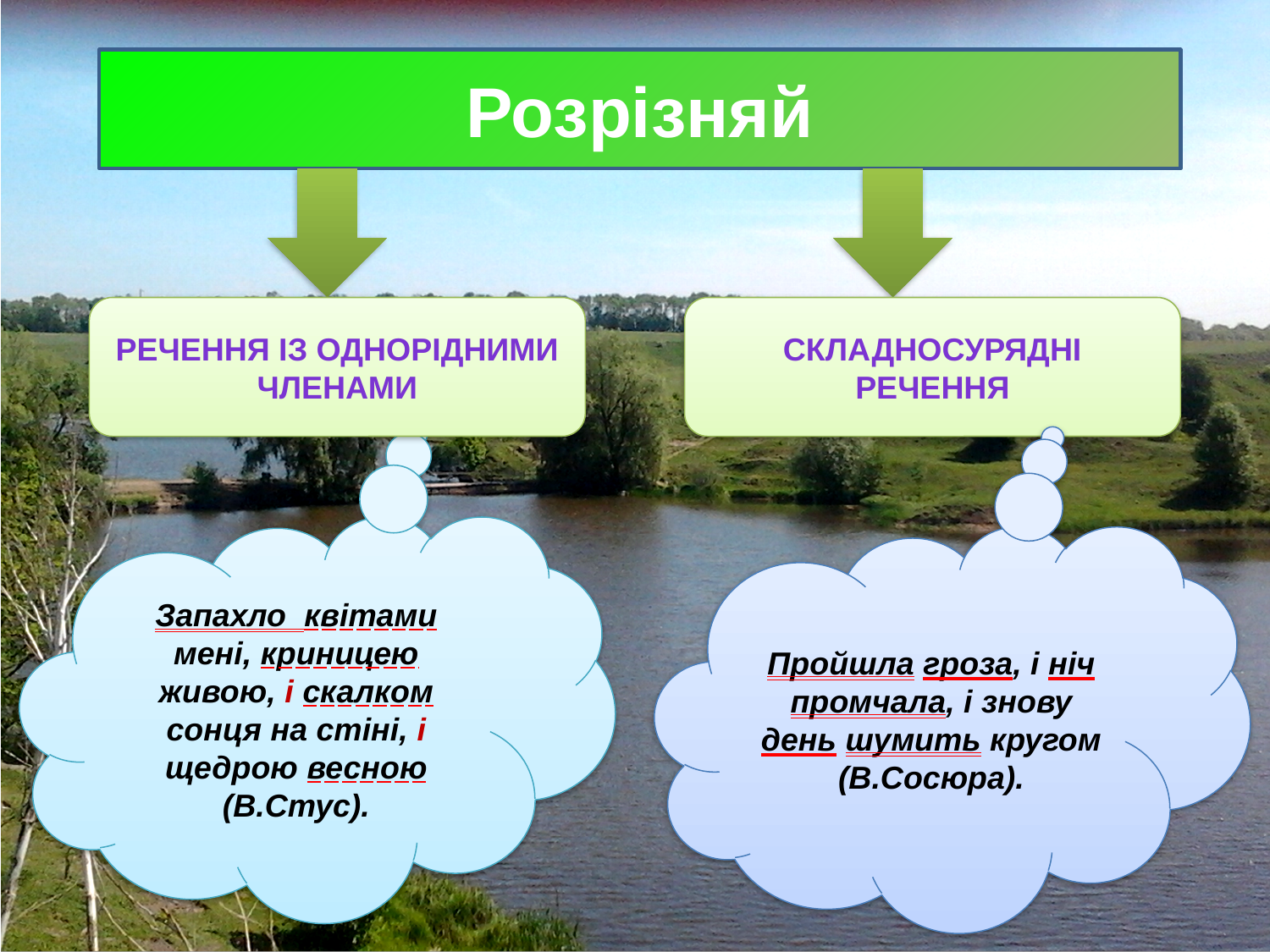

Розрізняй

Речення із однорідними членами
Складносурядні речення
Запахло  квітами мені, криницею живою, і скалком сонця на стіні, і щедрою весною (В.Стус).
Пройшла гроза, і ніч промчала, і знову день шумить кругом (В.Сосюра).